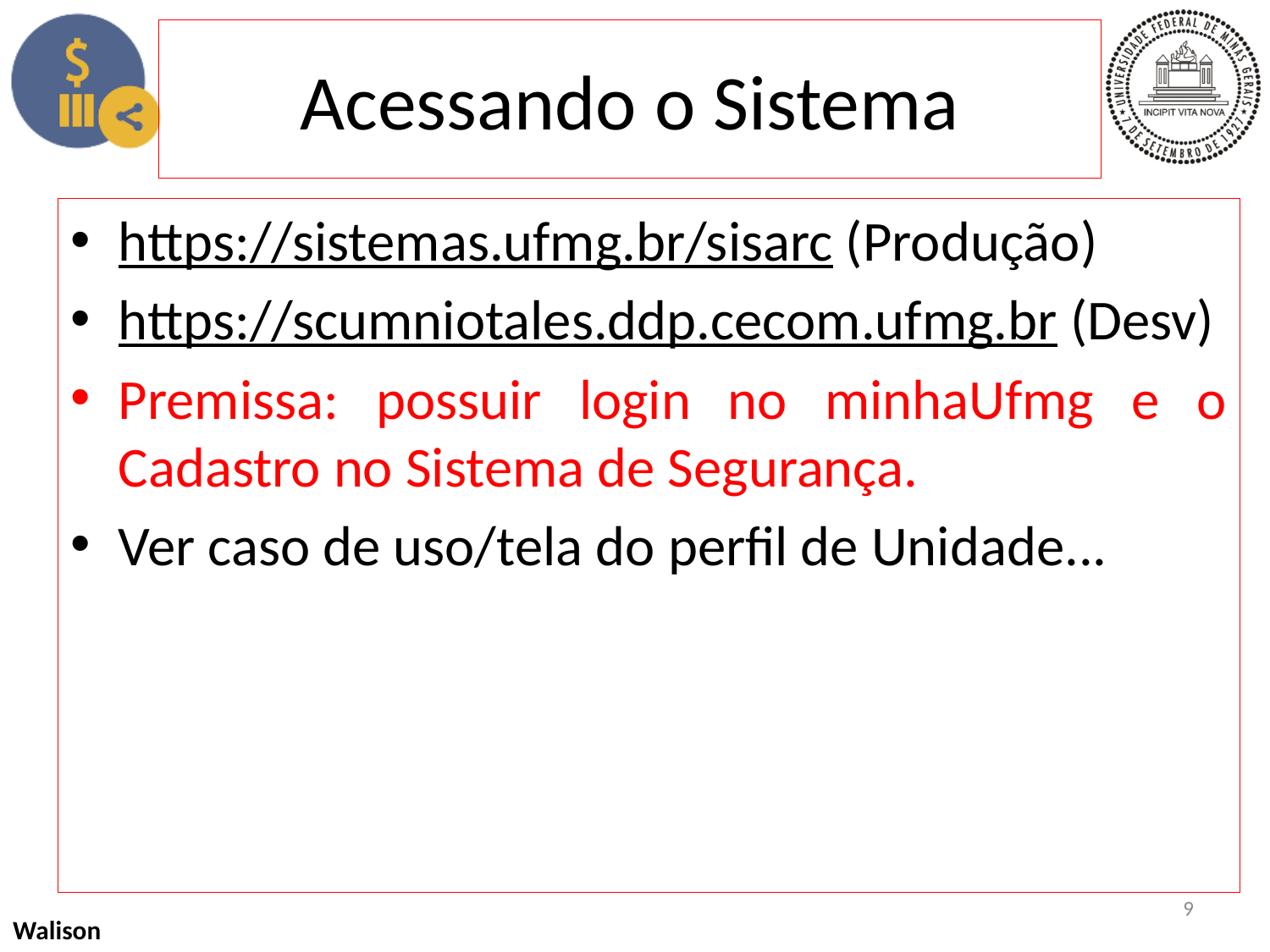

# Acessando o Sistema
https://sistemas.ufmg.br/sisarc (Produção)
https://scumniotales.ddp.cecom.ufmg.br (Desv)
Premissa: possuir login no minhaUfmg e o Cadastro no Sistema de Segurança.
Ver caso de uso/tela do perfil de Unidade...

9